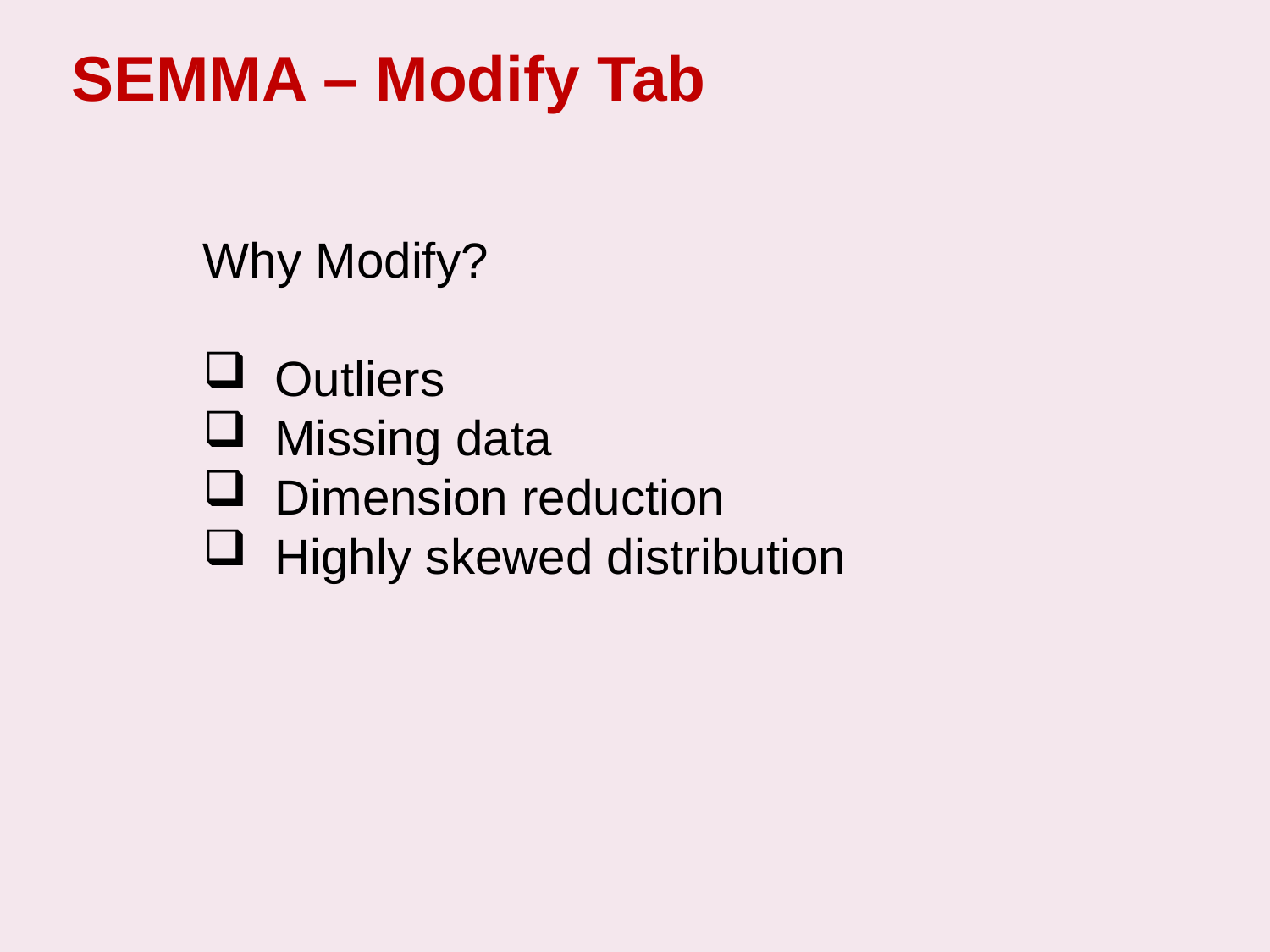

SEMMA – Modify Tab
Why Modify?

  Outliers
  Missing data
  Dimension reduction
  Highly skewed distribution